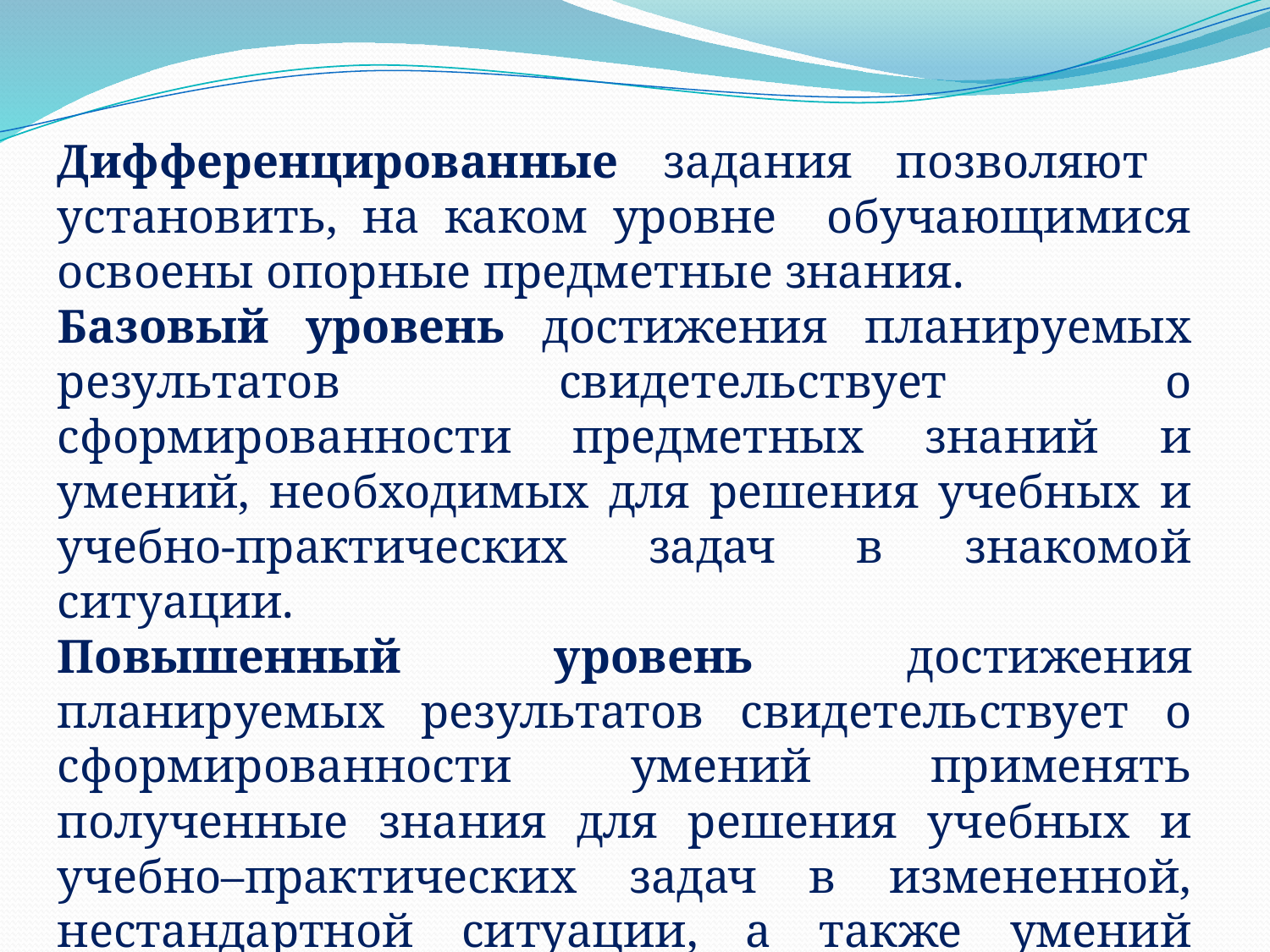

Дифференцированные задания позволяют  установить, на каком уровне  обучающимися освоены опорные предметные знания.
Базовый уровень достижения планируемых результатов свидетельствует о сформированности предметных знаний и умений, необходимых для решения учебных и учебно-практических задач в знакомой ситуации.
Повышенный уровень достижения планируемых результатов свидетельствует о сформированности умений применять полученные знания для решения учебных и учебно–практических задач в измененной, нестандартной ситуации, а также умений систематизировать и обобщать полученные знания